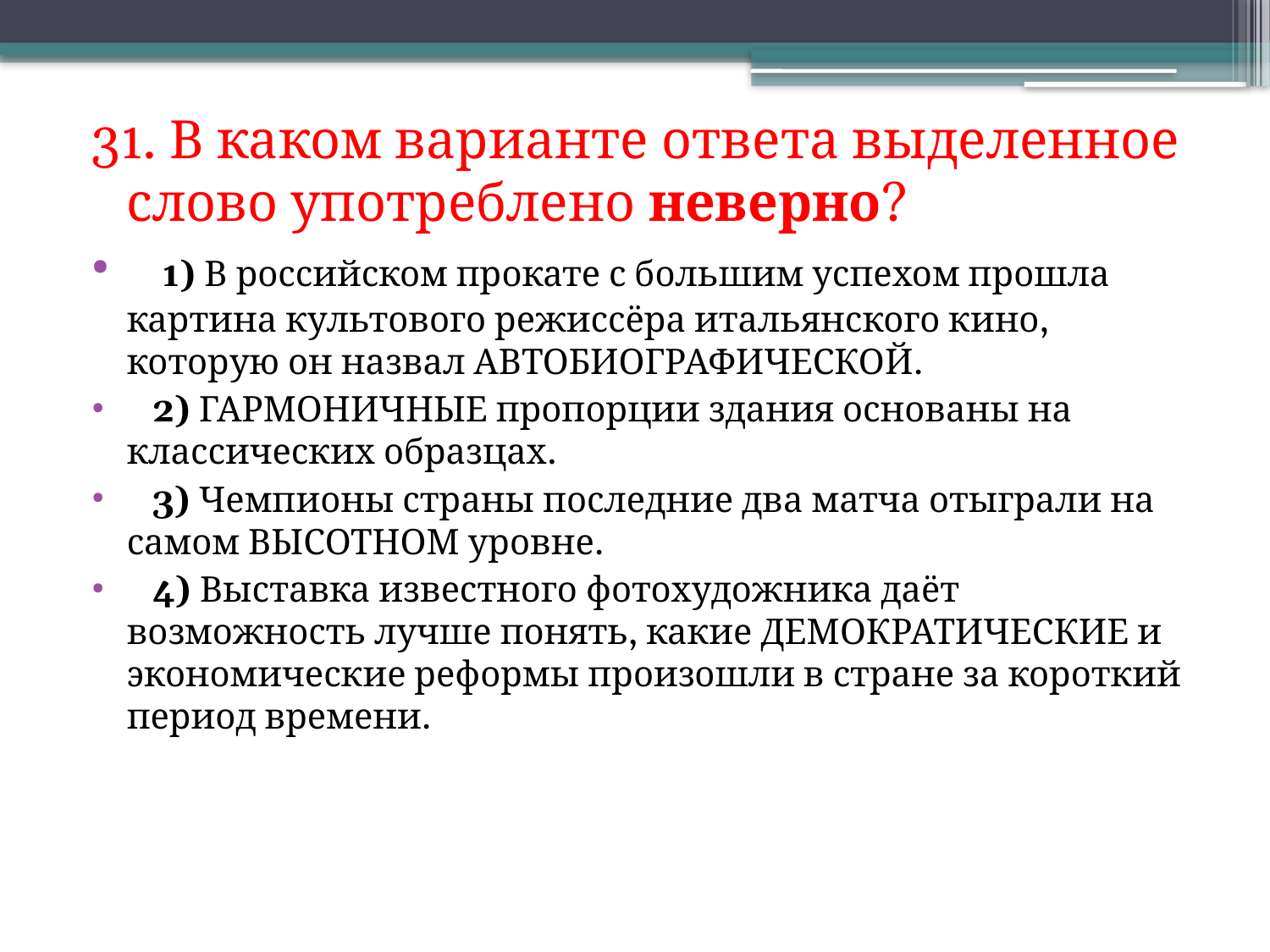

31. В каком варианте ответа выделенное слово употреблено неверно?
   1) В российском прокате с большим успехом прошла картина культового режиссёра итальянского кино, которую он назвал АВТОБИОГРАФИЧЕСКОЙ.
   2) ГАРМОНИЧНЫЕ пропорции здания основаны на классических образцах.
   3) Чемпионы страны последние два матча отыграли на самом ВЫСОТНОМ уровне.
   4) Выставка известного фотохудожника даёт возможность лучше понять, какие ДЕМОКРАТИЧЕСКИЕ и экономические реформы произошли в стране за короткий период времени.